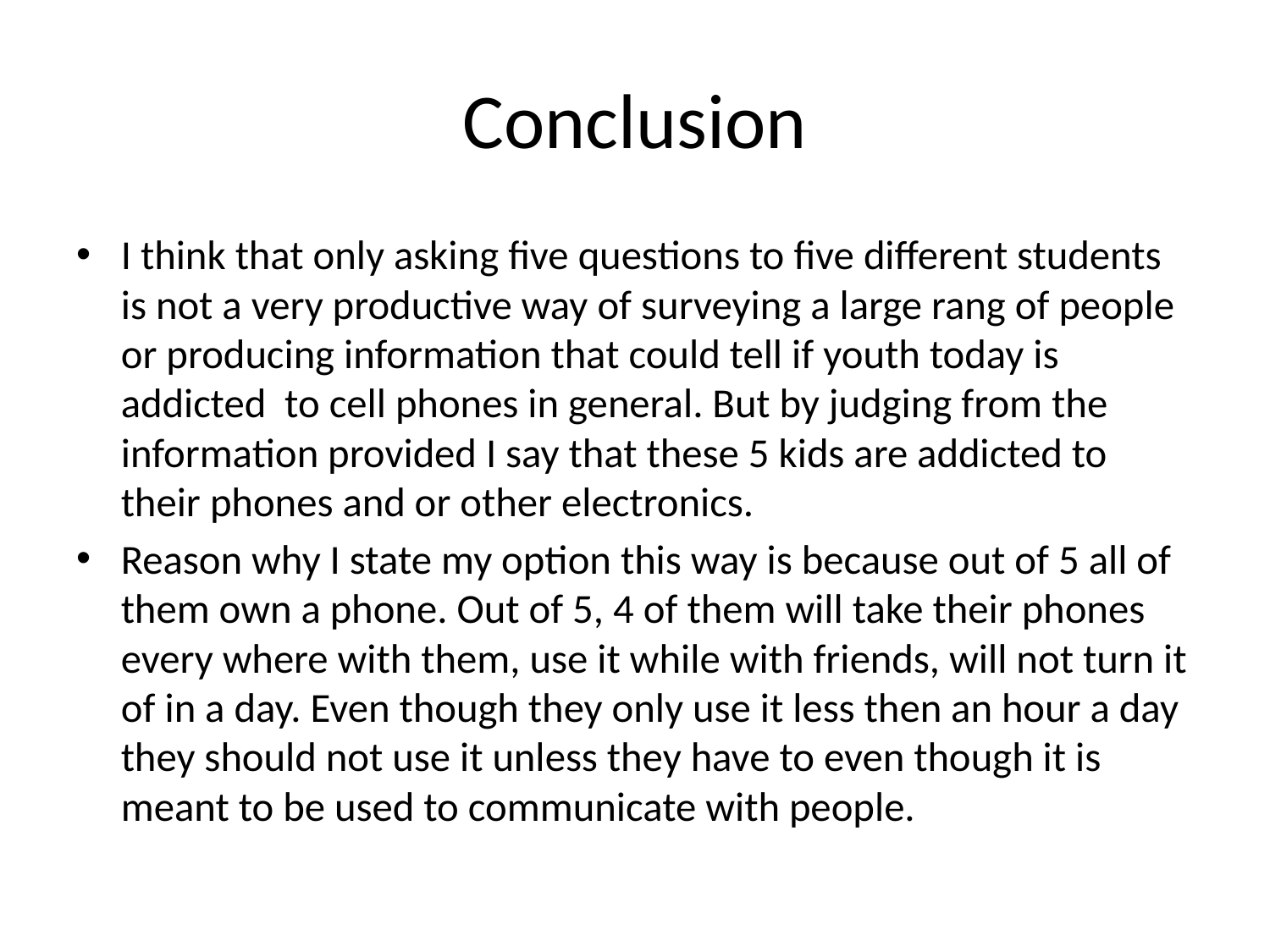

# Conclusion
I think that only asking five questions to five different students is not a very productive way of surveying a large rang of people or producing information that could tell if youth today is addicted  to cell phones in general. But by judging from the information provided I say that these 5 kids are addicted to their phones and or other electronics.
Reason why I state my option this way is because out of 5 all of them own a phone. Out of 5, 4 of them will take their phones every where with them, use it while with friends, will not turn it of in a day. Even though they only use it less then an hour a day they should not use it unless they have to even though it is meant to be used to communicate with people.